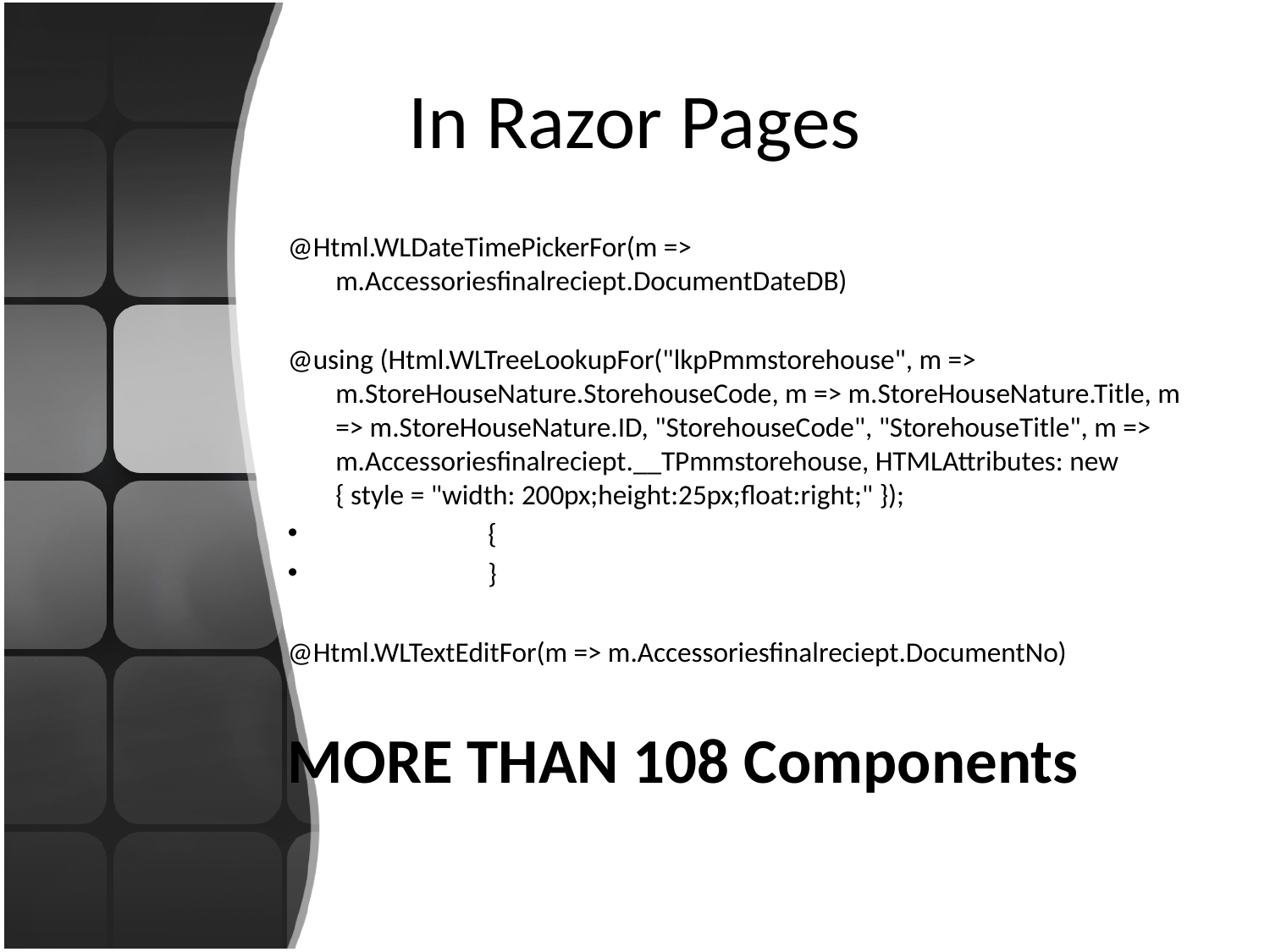

# In Razor Pages
@Html.WLDateTimePickerFor(m => m.Accessoriesfinalreciept.DocumentDateDB)

@using (Html.WLTreeLookupFor("lkpPmmstorehouse", m => m.StoreHouseNature.StorehouseCode, m => m.StoreHouseNature.Title, m => m.StoreHouseNature.ID, "StorehouseCode", "StorehouseTitle", m => m.Accessoriesfinalreciept.__TPmmstorehouse, HTMLAttributes: new { style = "width: 200px;height:25px;float:right;" });
                        {
                        }

@Html.WLTextEditFor(m => m.Accessoriesfinalreciept.DocumentNo)

MORE THAN 108 Components